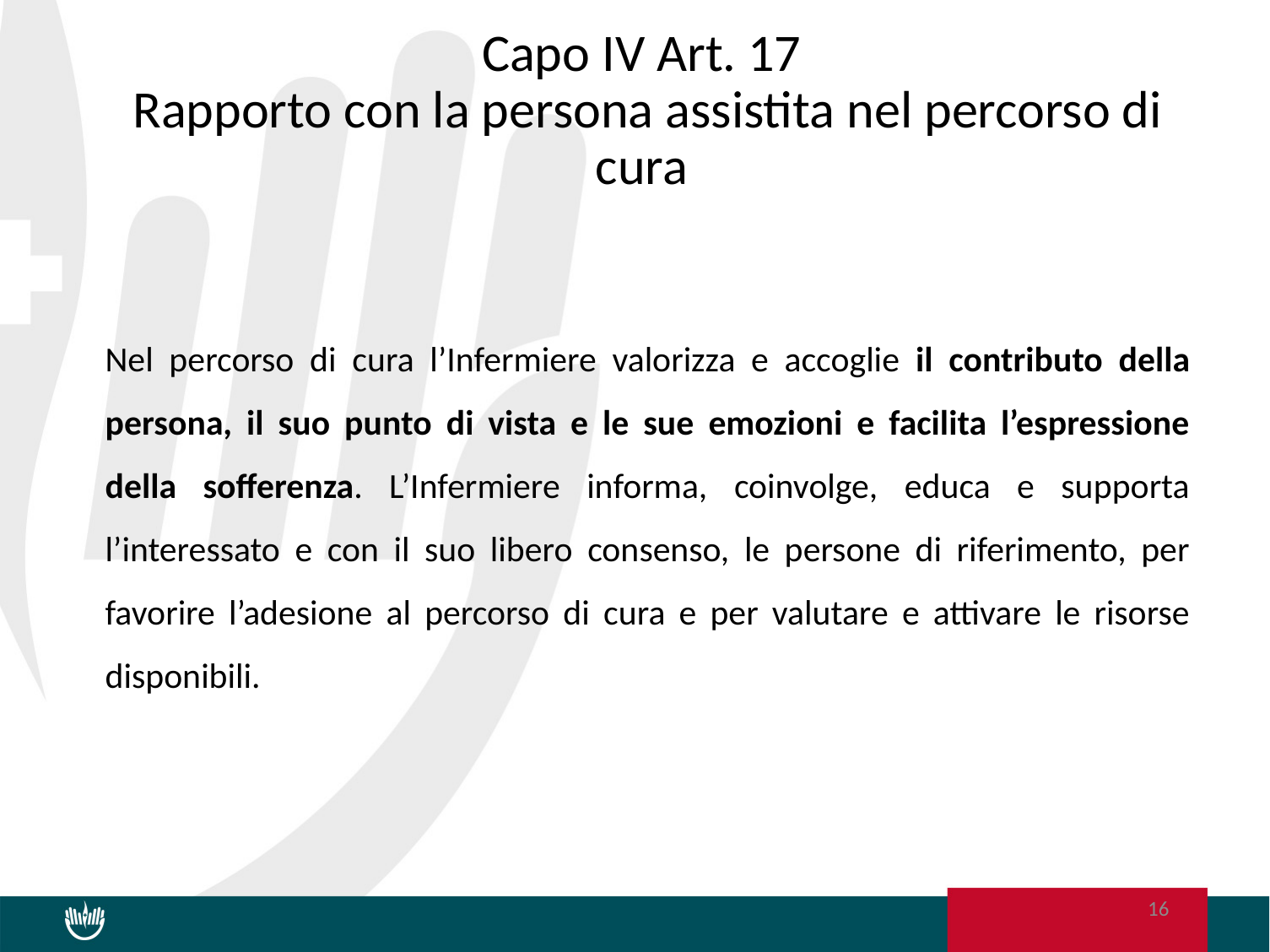

# Capo IV Art. 17 Rapporto con la persona assistita nel percorso di cura
Nel percorso di cura l’Infermiere valorizza e accoglie il contributo della persona, il suo punto di vista e le sue emozioni e facilita l’espressione della sofferenza. L’Infermiere informa, coinvolge, educa e supporta l’interessato e con il suo libero consenso, le persone di riferimento, per favorire l’adesione al percorso di cura e per valutare e attivare le risorse disponibili.

16